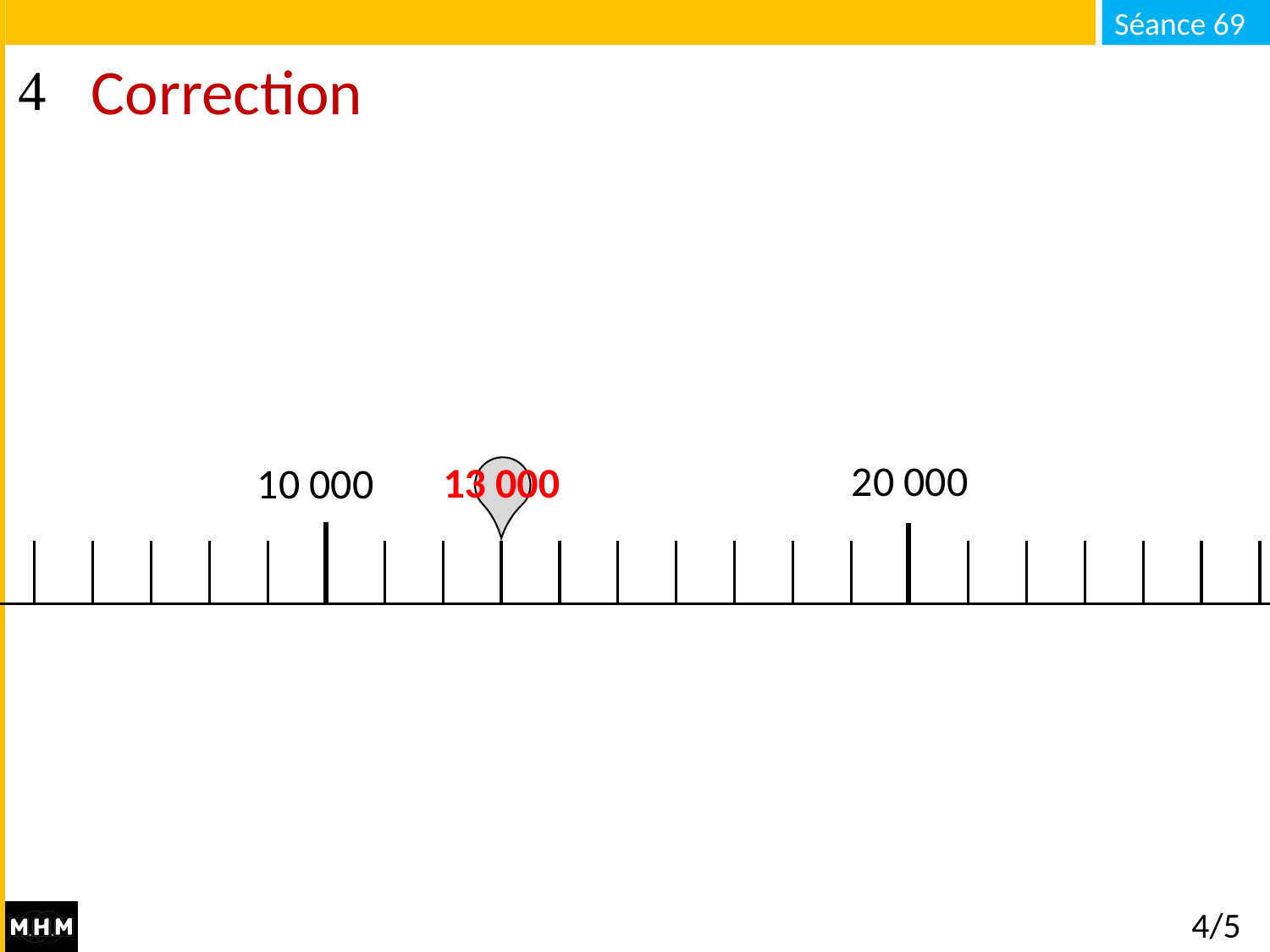

# Correction
20 000
13 000
10 000

4/5